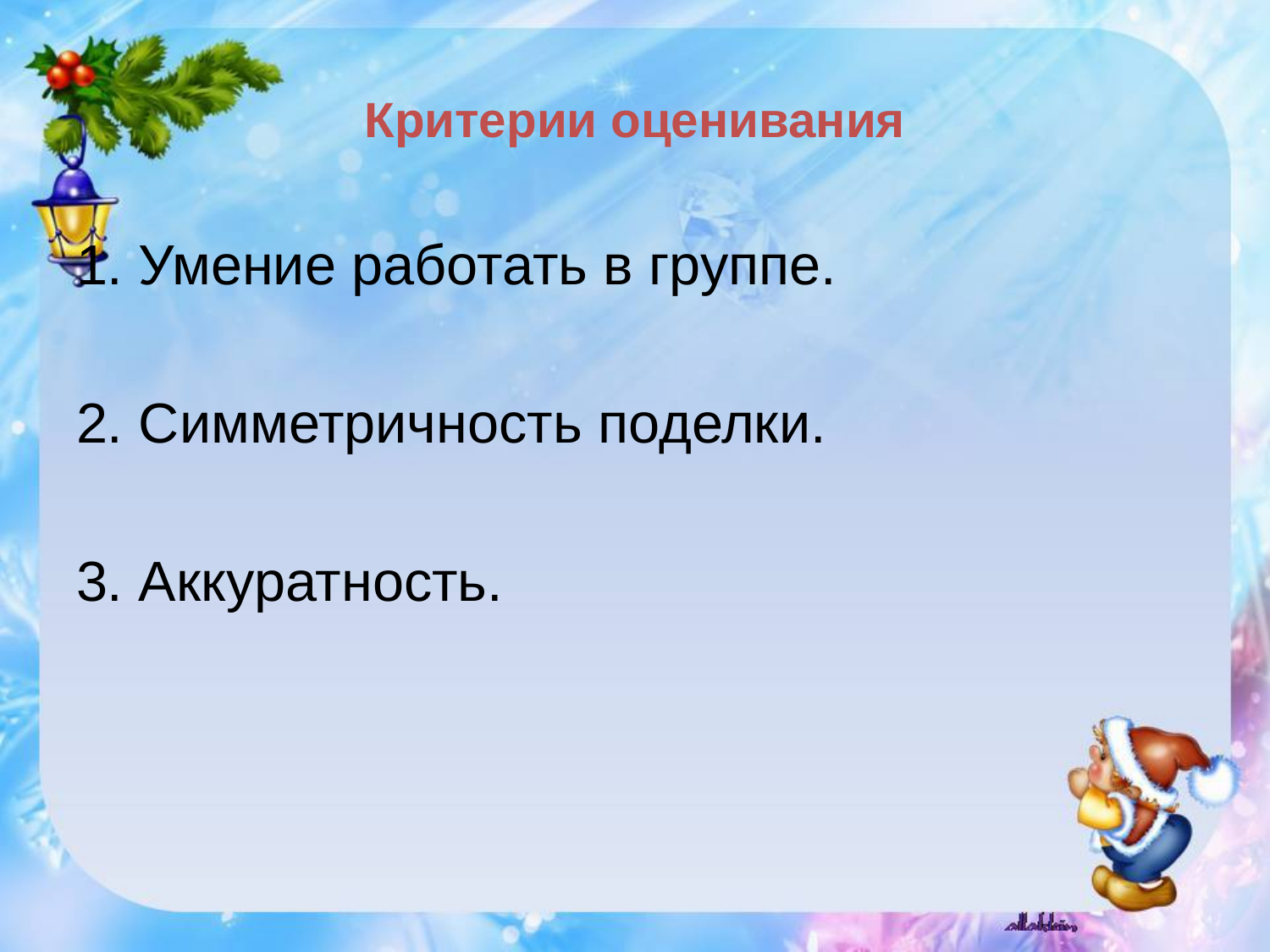

# Критерии оценивания
1. Умение работать в группе.

2. Симметричность поделки.

3. Аккуратность.